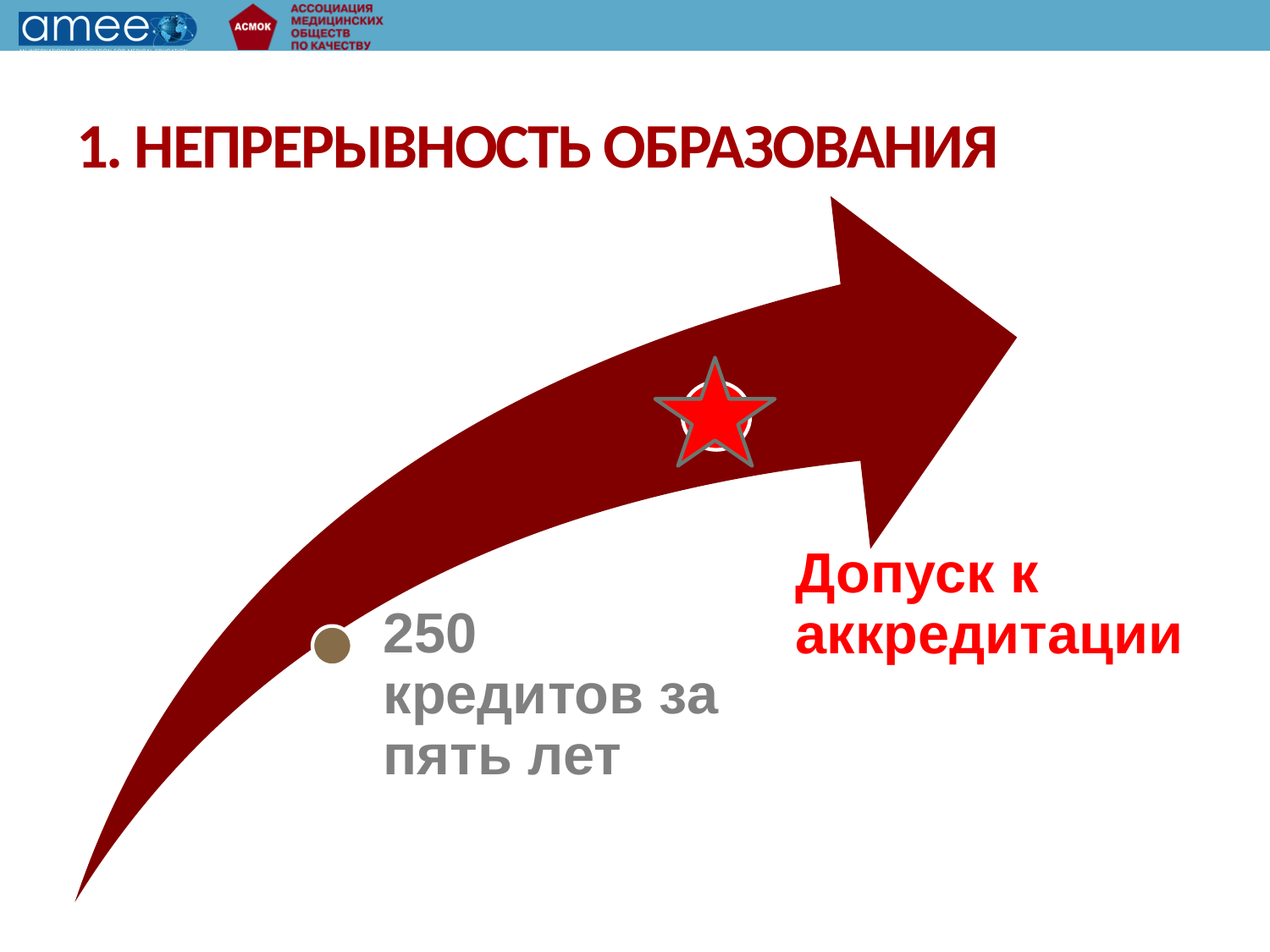

# 1. НЕПРЕРЫВНОСТЬ ОБРАЗОВАНИЯ
250 кредитов за пять лет

Допуск к аккредитации